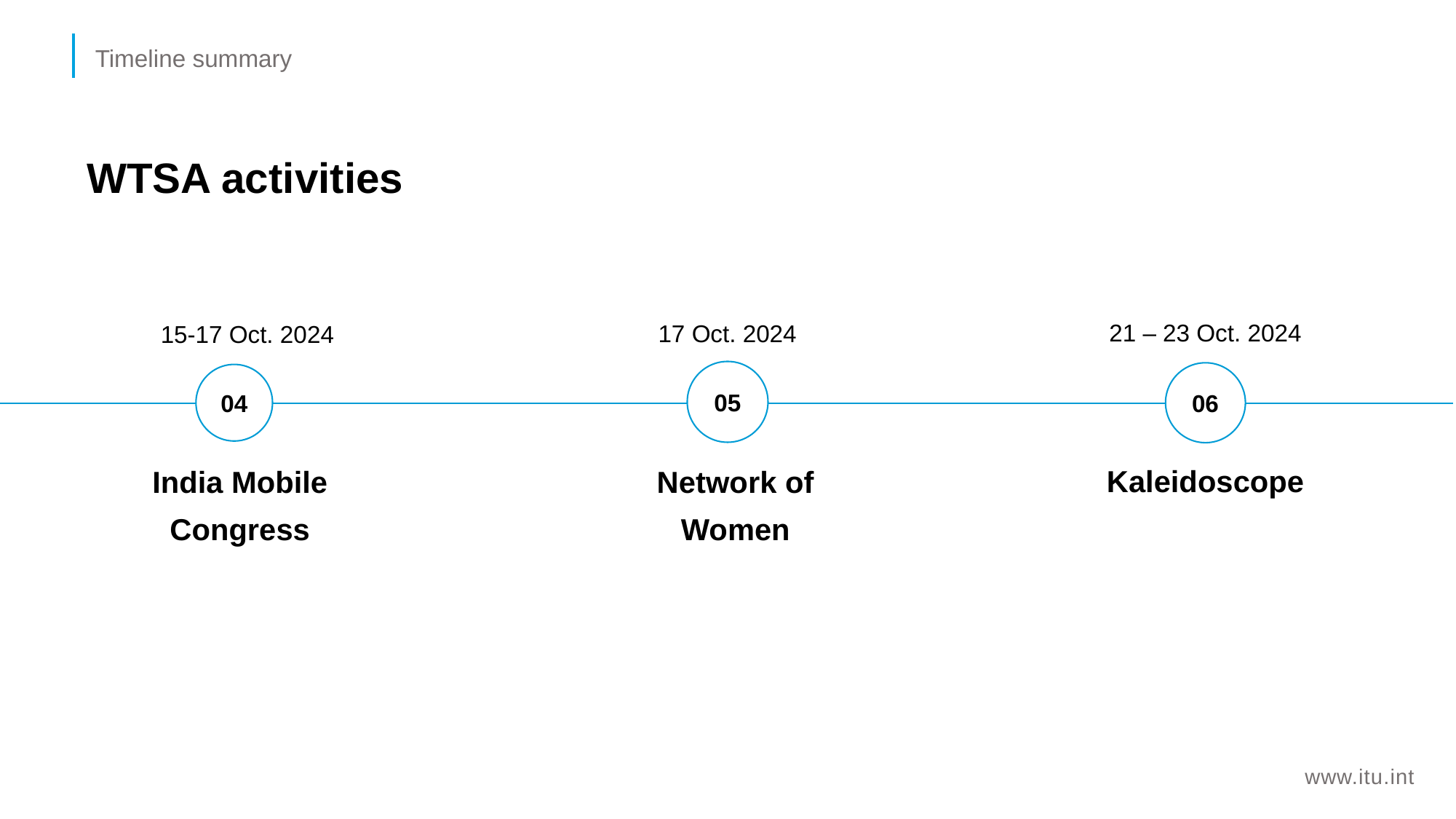

Timeline summary
# WTSA activities
21 – 23 Oct. 2024
06
Kaleidoscope
17 Oct. 2024
05
Network of Women
15-17 Oct. 2024
04
India Mobile Congress